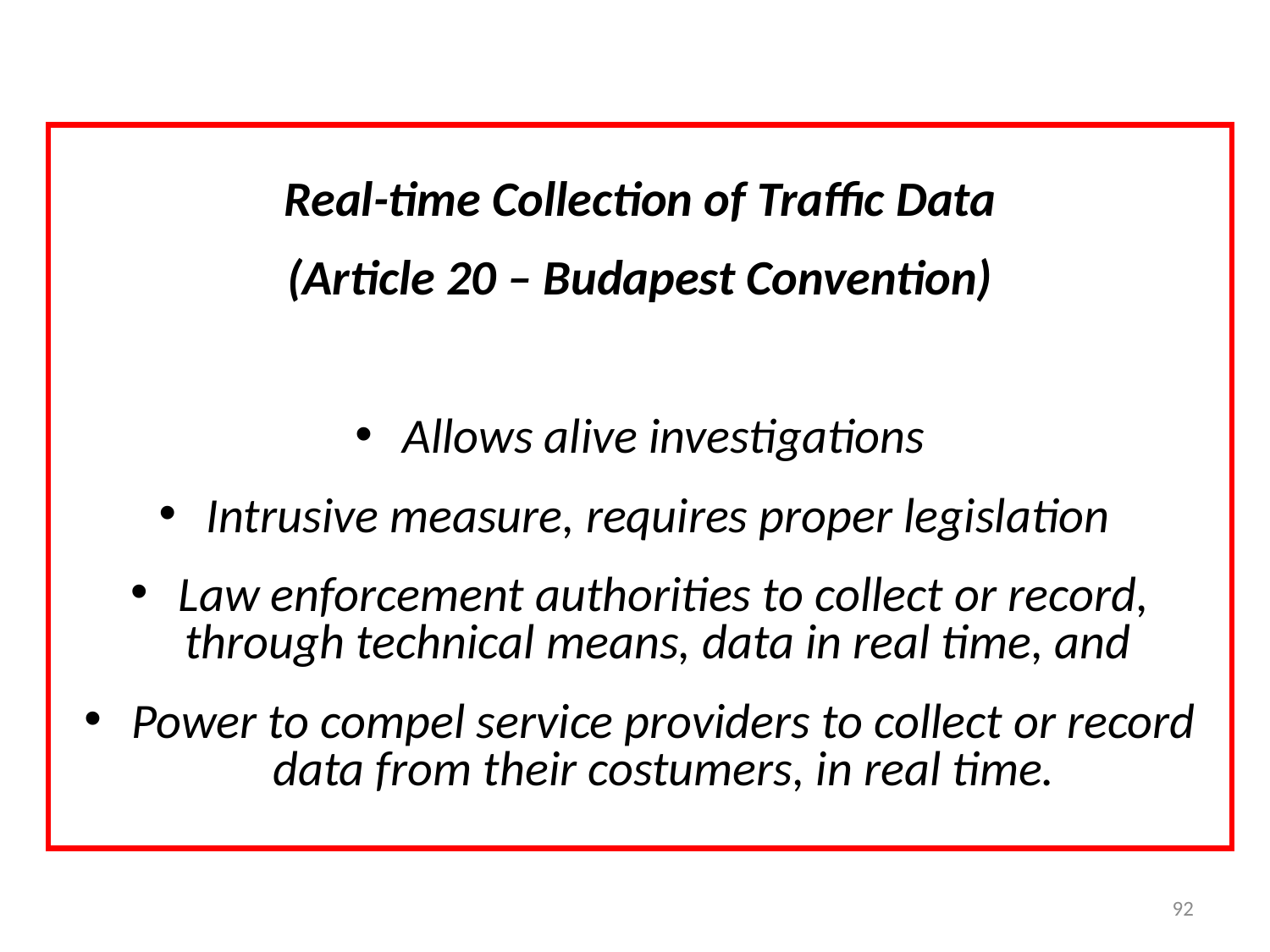

Real-time Collection of Traffic Data
(Article 20 – Budapest Convention)

Allows alive investigations
Intrusive measure, requires proper legislation
Law enforcement authorities to collect or record, through technical means, data in real time, and
Power to compel service providers to collect or record data from their costumers, in real time.
92